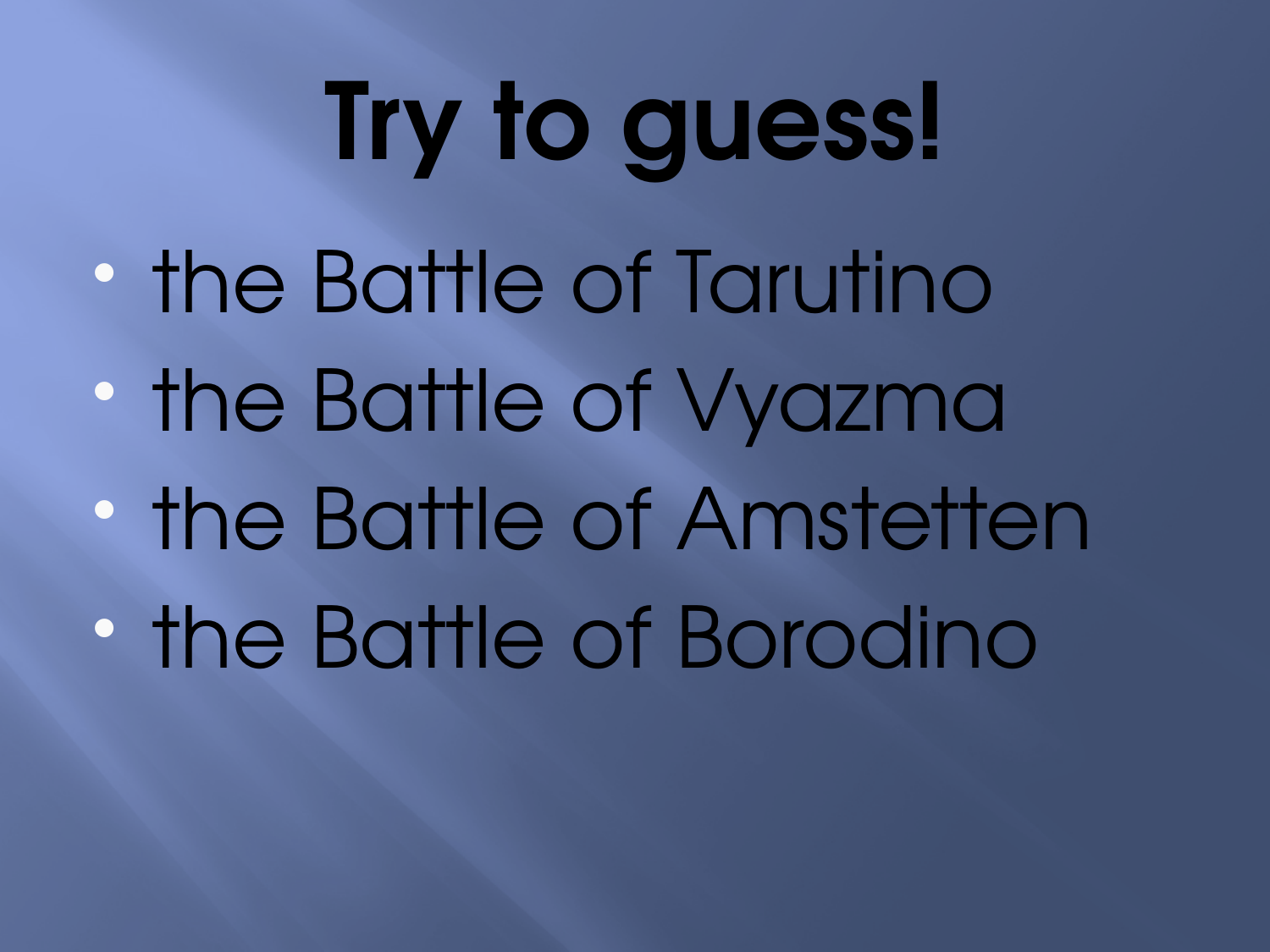

# Try to guess!
the Battle of Tarutino
the Battle of Vyazma
the Battle of Amstetten
the Battle of Borodino